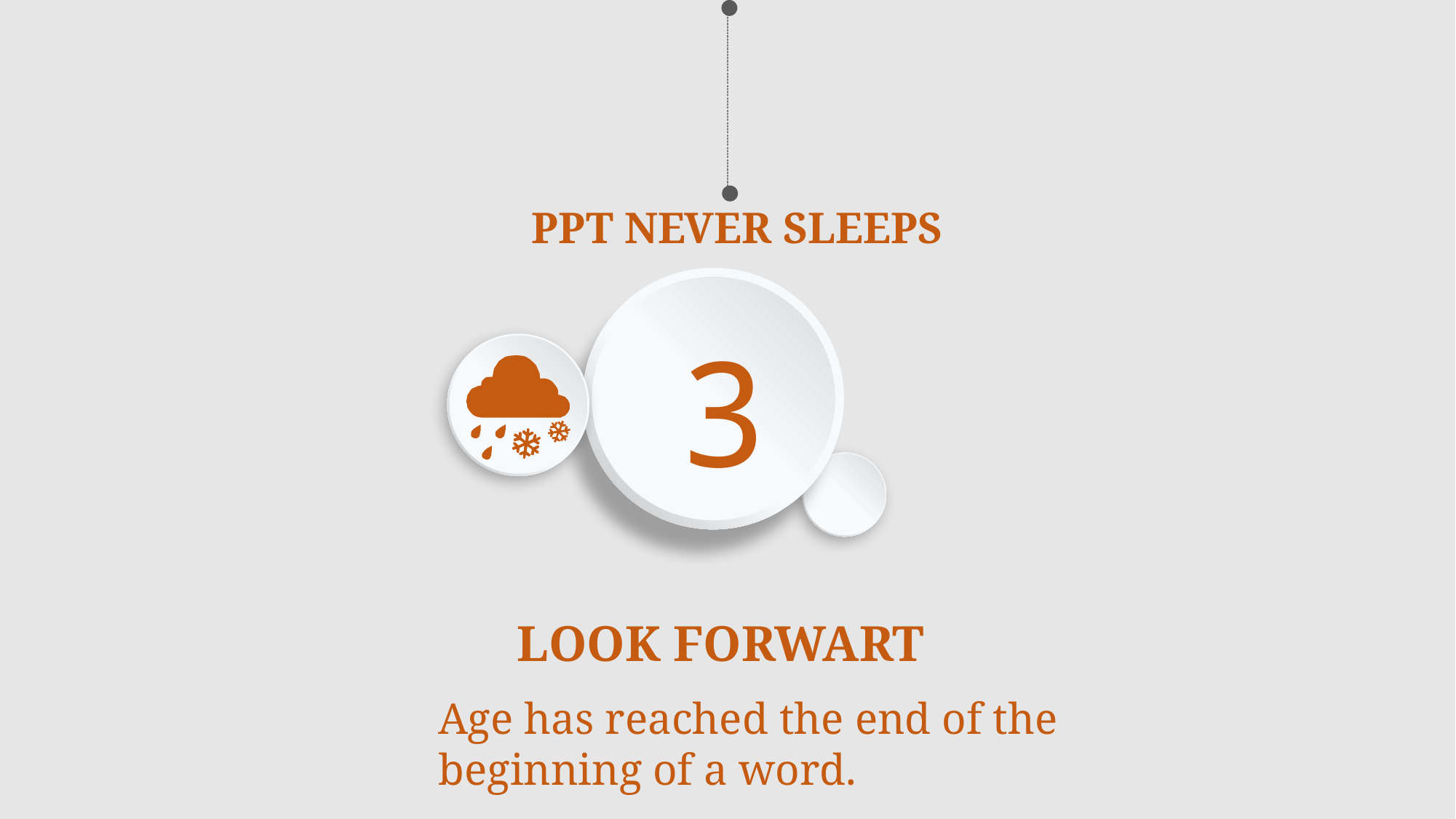

PPT NEVER SLEEPS

3

LOOK FORWART
Age has reached the end of the beginning of a word.